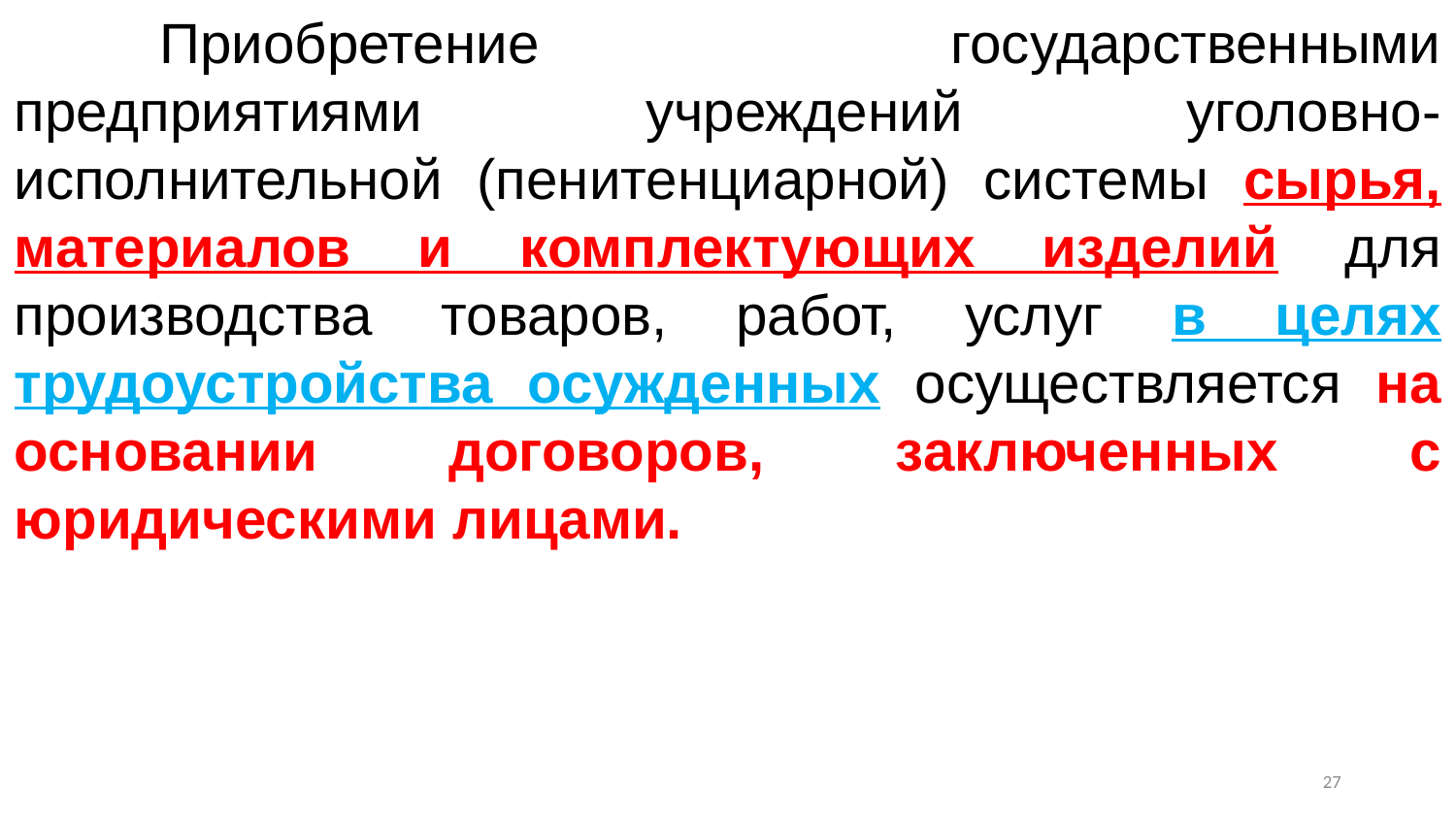

Приобретение государственными предприятиями учреждений уголовно-исполнительной (пенитенциарной) системы сырья, материалов и комплектующих изделий для производства товаров, работ, услуг в целях трудоустройства осужденных осуществляется на основании договоров, заключенных с юридическими лицами.

27